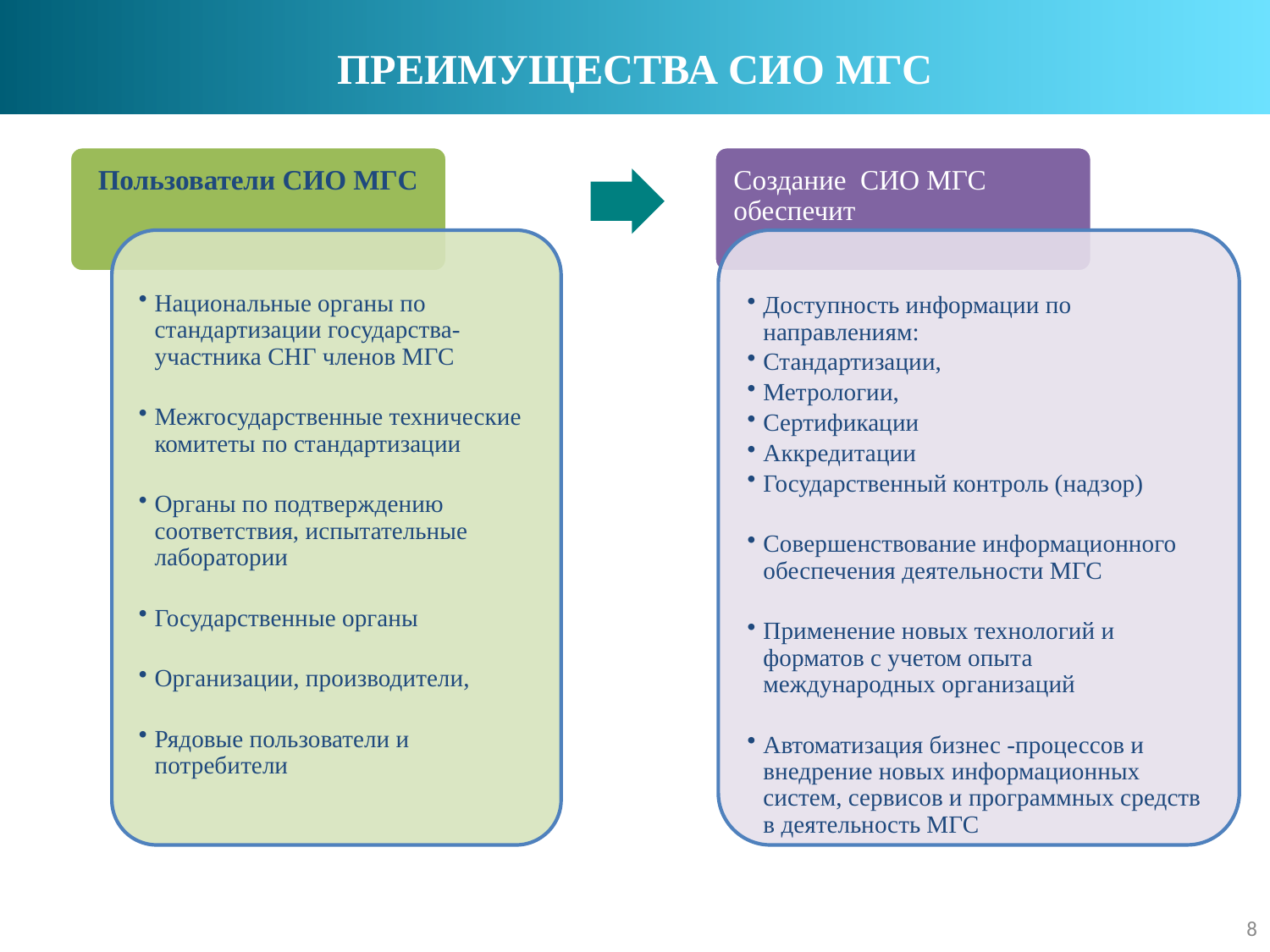

ПРЕИМУЩЕСТВА СИО МГС
Пользователи СИО МГС

Национальные органы по стандартизации государства-участника СНГ членов МГС

Межгосударственные технические комитеты по стандартизации

Органы по подтверждению соответствия, испытательные лаборатории

Государственные органы

Организации, производители,

Рядовые пользователи и потребители

Создание  СИО МГС обеспечит

Доступность информации по направлениям:
Стандартизации,
Метрологии,
Сертификации
Аккредитации
Государственный контроль (надзор)

Совершенствование информационного обеспечения деятельности МГС

Применение новых технологий и форматов с учетом опыта международных организаций

Автоматизация бизнес -процессов и внедрение новых информационных систем, сервисов и программных средств в деятельность МГС
8